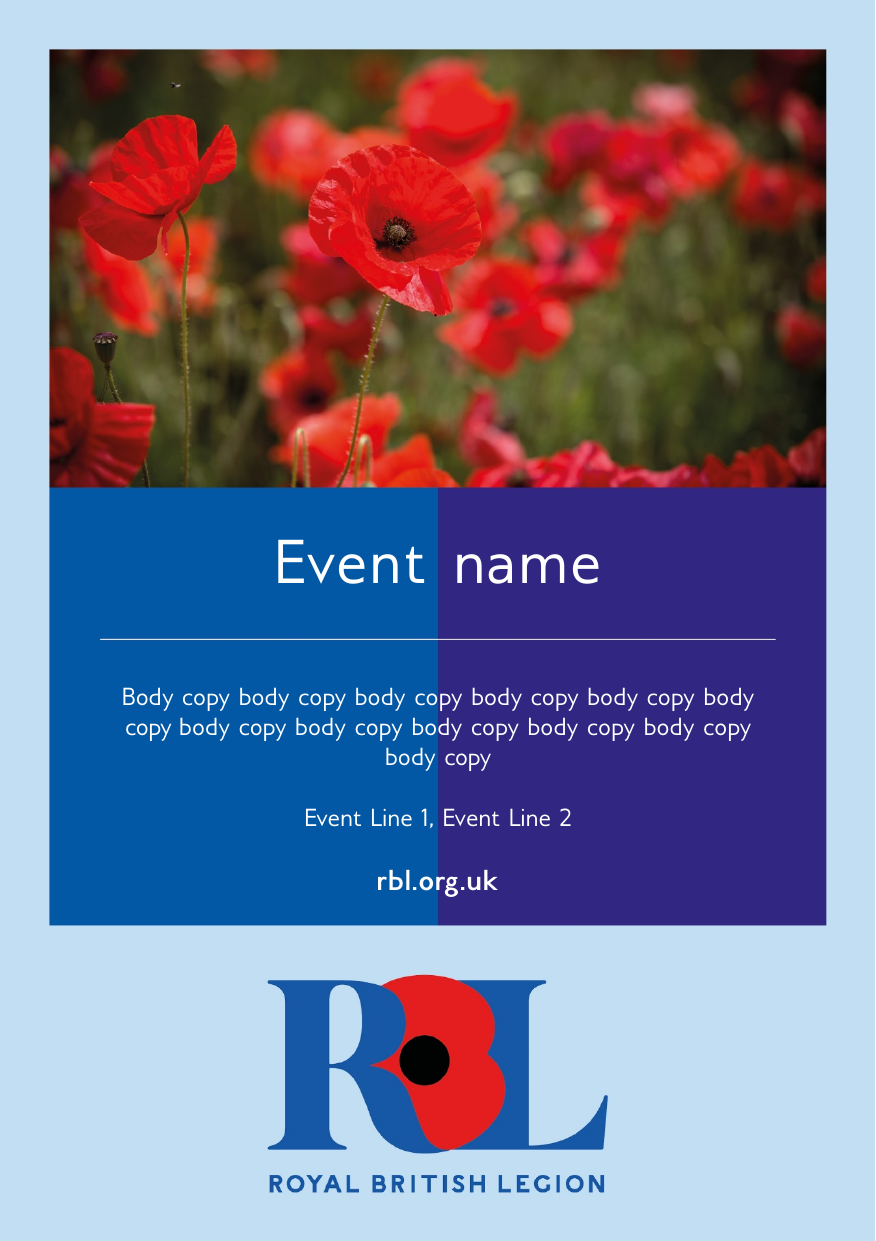

Event name
Body copy body copy body copy body copy body copy body copy body copy body copy body copy body copy body copy body copy

Event Line 1, Event Line 2

rbl.org.uk